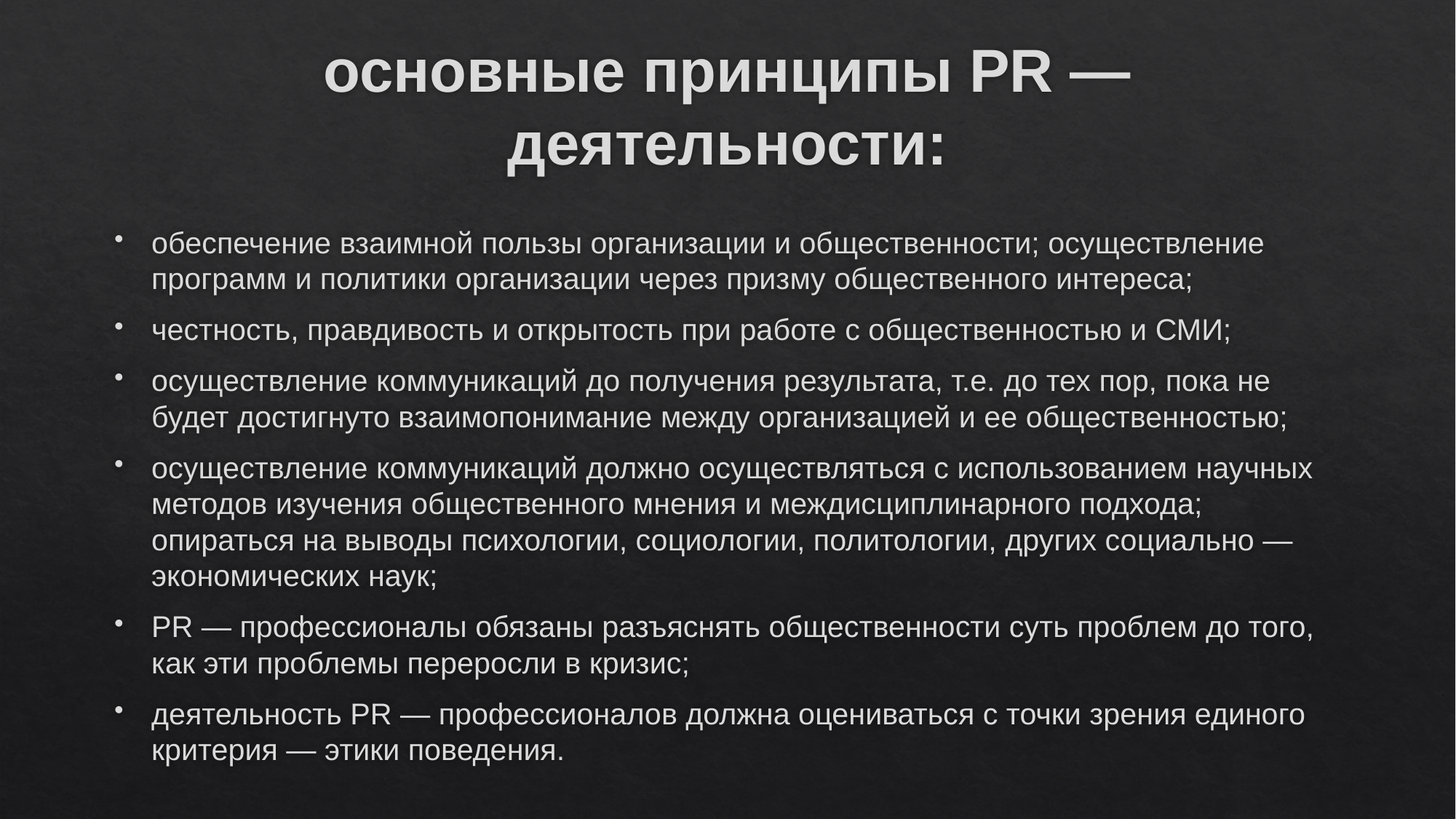

# основные принципы PR — деятельности:
обеспечение взаимной пользы организации и общественности; осуществление программ и политики организации через призму общественного интереса;
честность, правдивость и открытость при работе с общественностью и СМИ;
осуществление коммуникаций до получения результата, т.е. до тех пор, пока не будет достигнуто взаимопонимание между организацией и ее общественностью;
осуществление коммуникаций должно осуществляться с использованием научных методов изучения общественного мнения и междисциплинарного подхода; опираться на выводы психологии, социологии, политологии, других социально — экономических наук;
PR — профессионалы обязаны разъяснять общественности суть проблем до того, как эти проблемы переросли в кризис;
деятельность PR — профессионалов должна оцениваться с точки зрения единого критерия — этики поведения.